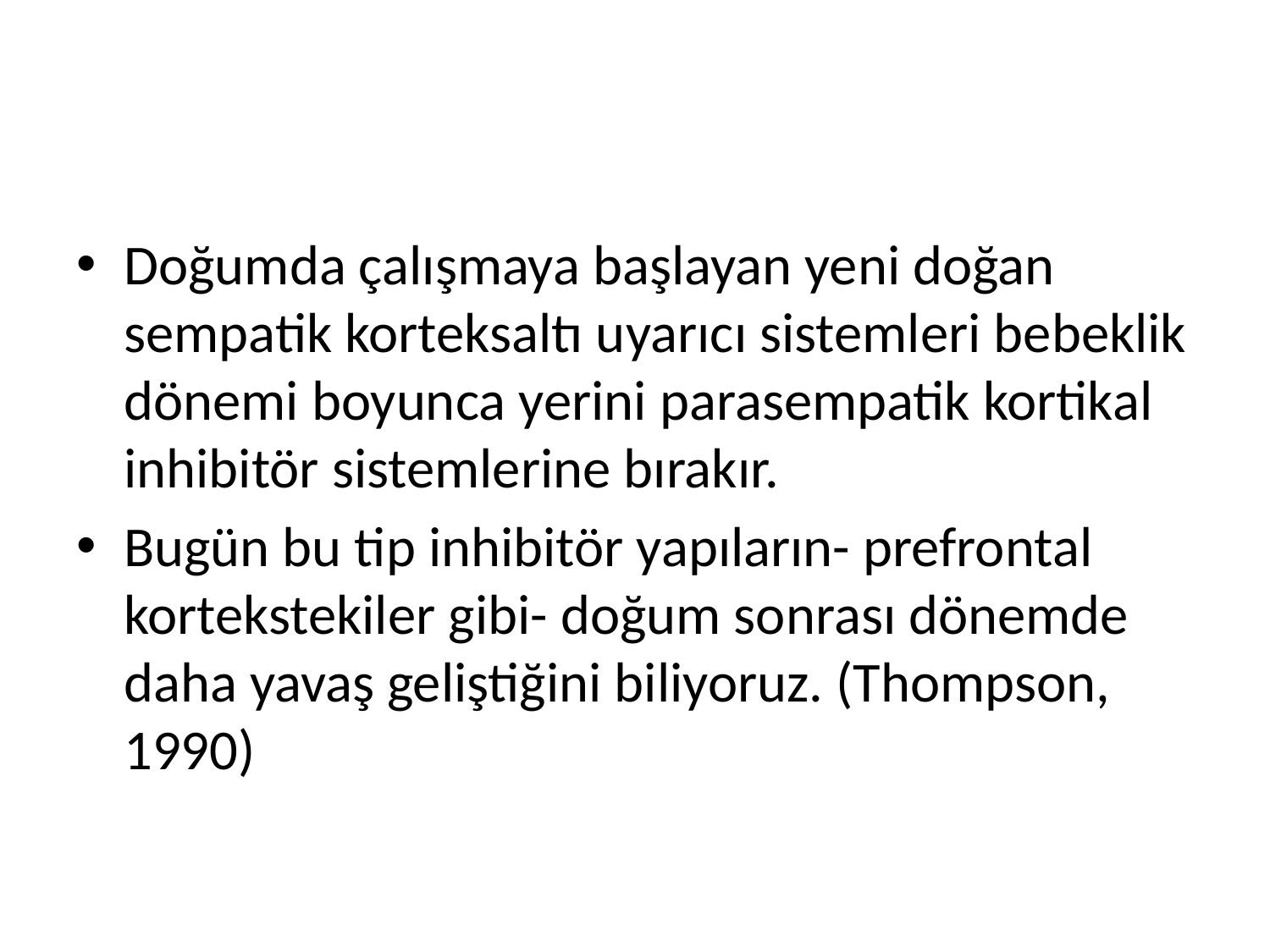

#
Doğumda çalışmaya başlayan yeni doğan sempatik korteksaltı uyarıcı sistemleri bebeklik dönemi boyunca yerini parasempatik kortikal inhibitör sistemlerine bırakır.
Bugün bu tip inhibitör yapıların- prefrontal kortekstekiler gibi- doğum sonrası dönemde daha yavaş geliştiğini biliyoruz. (Thompson, 1990)